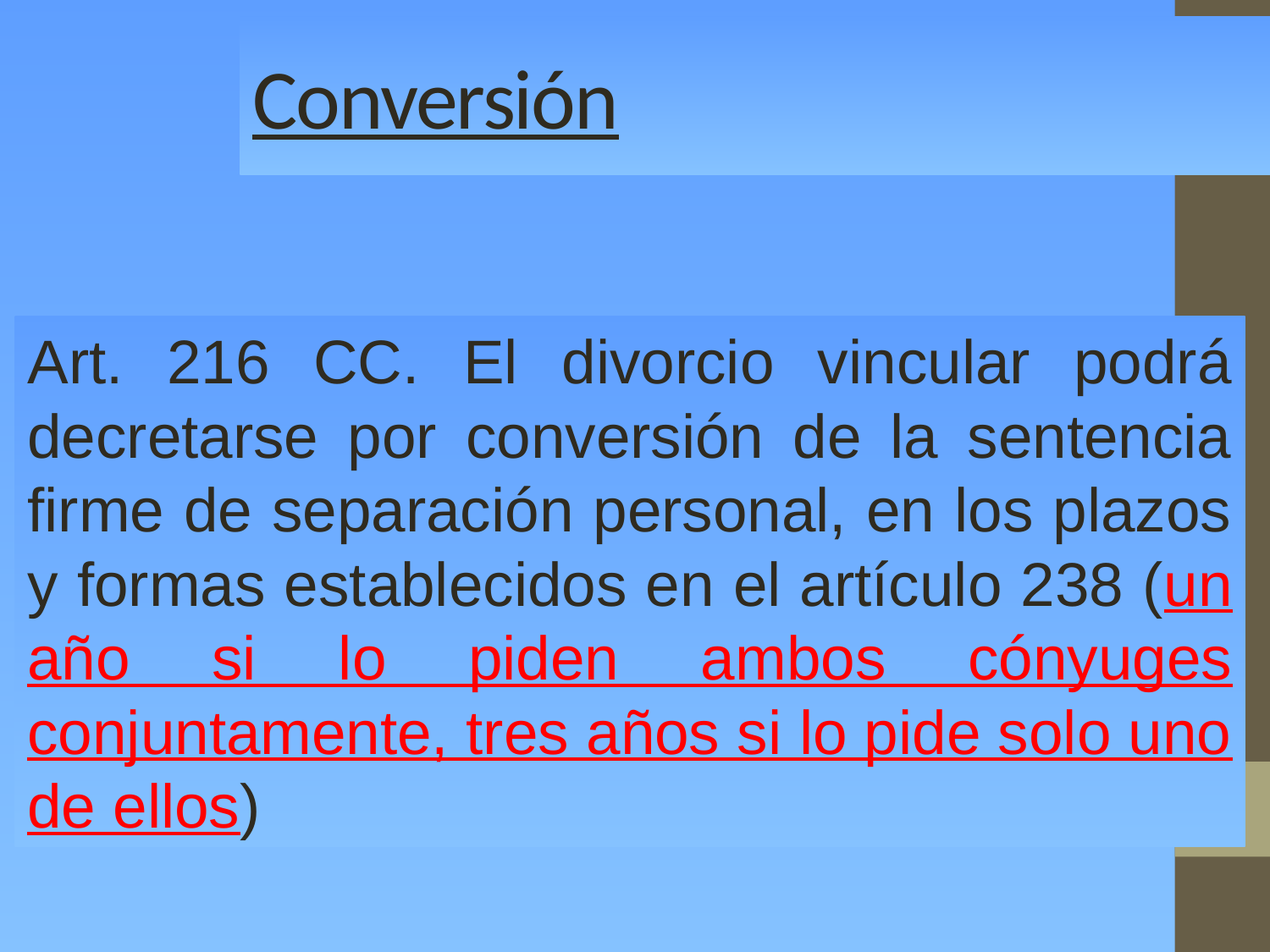

Conversión
Art. 216 CC. El divorcio vincular podrá decretarse por conversión de la sentencia firme de separación personal, en los plazos y formas establecidos en el artículo 238 (un año si lo piden ambos cónyuges conjuntamente, tres años si lo pide solo uno de ellos)